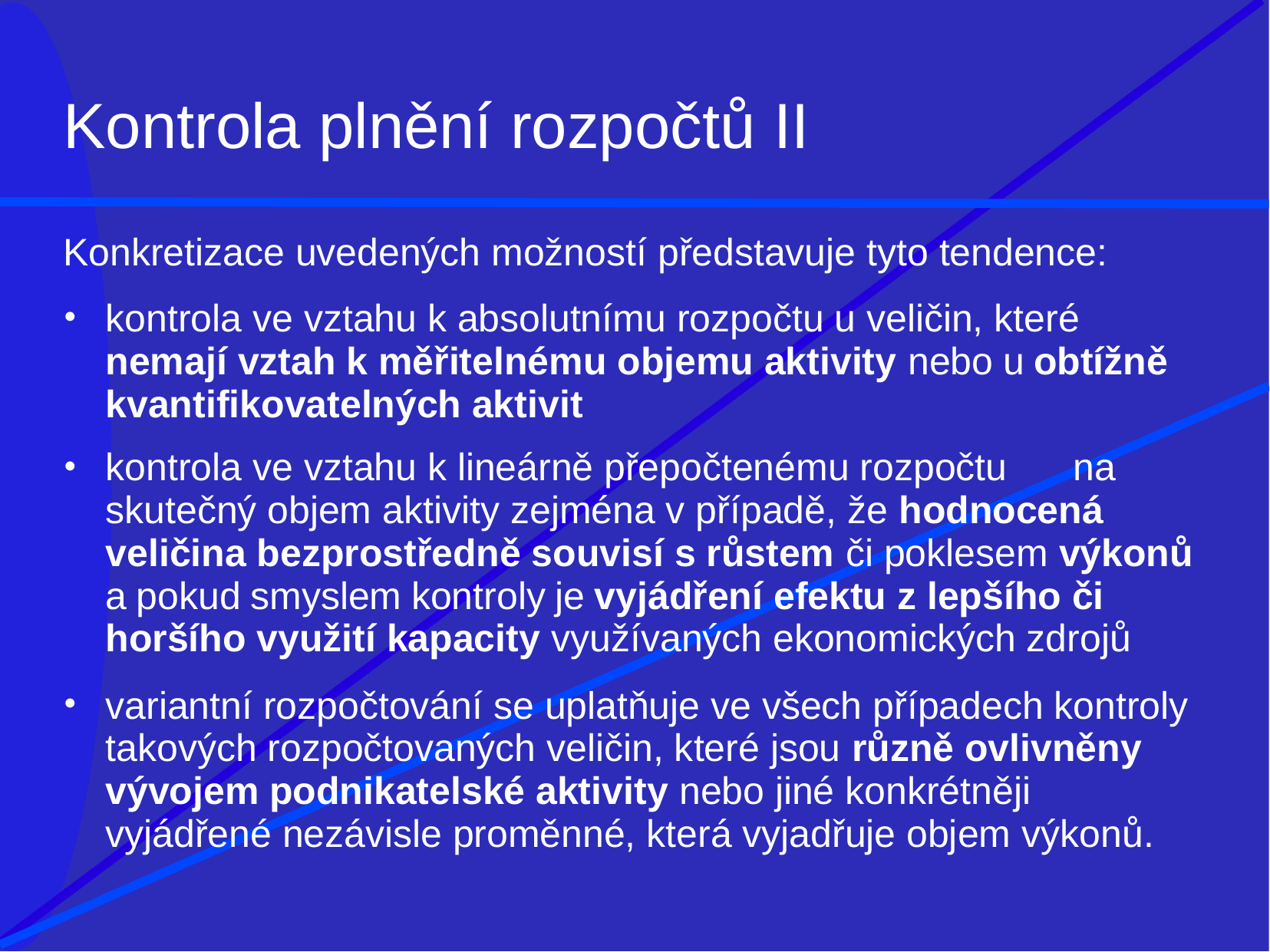

# Kontrola plnění rozpočtů II
Konkretizace uvedených možností představuje tyto tendence:
kontrola ve vztahu k absolutnímu rozpočtu u veličin, které nemají vztah k měřitelnému objemu aktivity nebo u obtížně kvantifikovatelných aktivit
kontrola ve vztahu k lineárně přepočtenému rozpočtu	na skutečný objem aktivity zejména v případě, že hodnocená veličina bezprostředně souvisí s růstem či poklesem výkonů a pokud smyslem kontroly je vyjádření efektu z lepšího či horšího využití kapacity využívaných ekonomických zdrojů
variantní rozpočtování se uplatňuje ve všech případech kontroly takových rozpočtovaných veličin, které jsou různě ovlivněny vývojem podnikatelské aktivity nebo jiné konkrétněji vyjádřené nezávisle proměnné, která vyjadřuje objem výkonů.